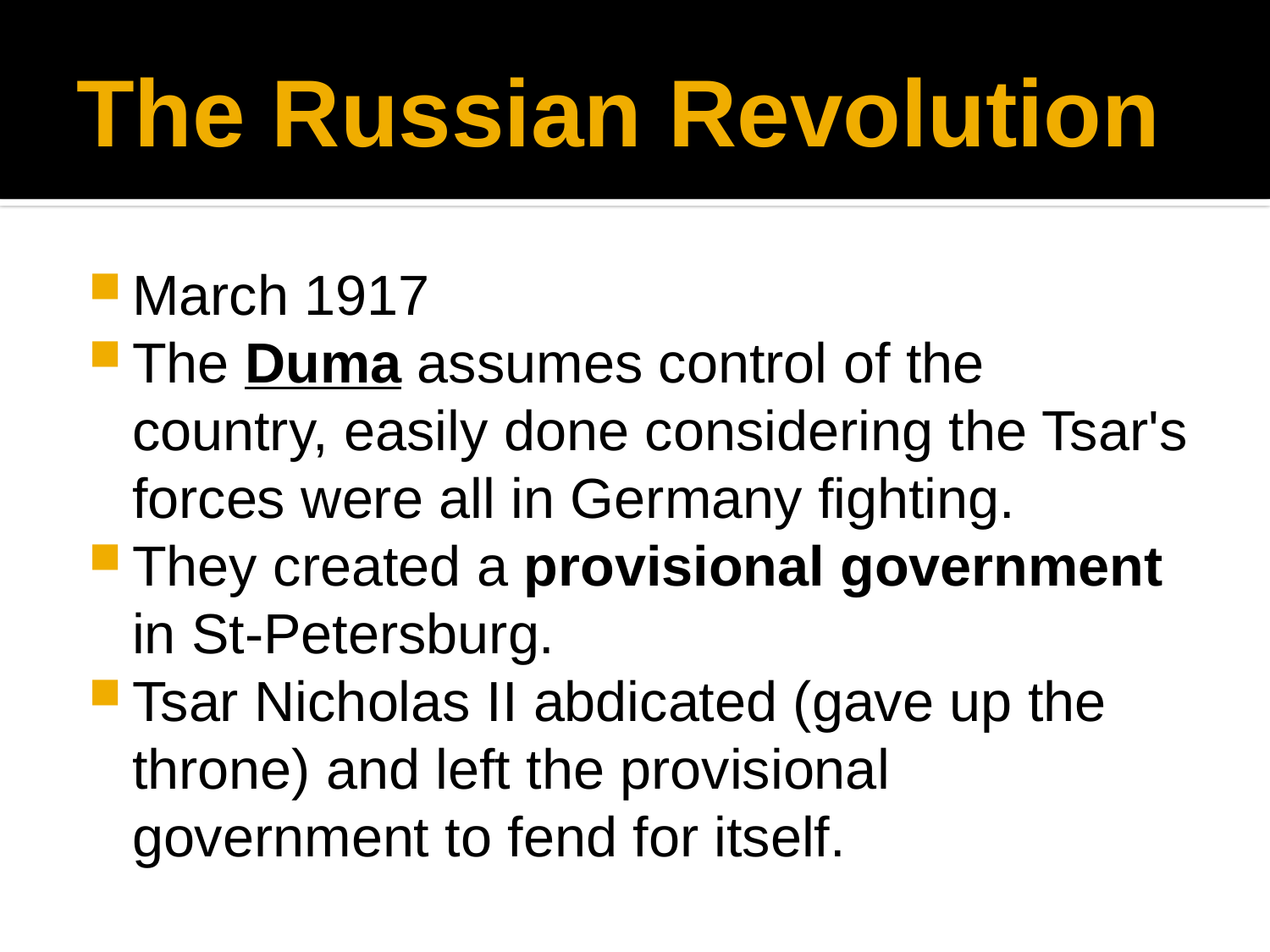

# The Russian Revolution
March 1917
The Duma assumes control of the country, easily done considering the Tsar's forces were all in Germany fighting.
They created a provisional government in St-Petersburg.
Tsar Nicholas II abdicated (gave up the throne) and left the provisional government to fend for itself.